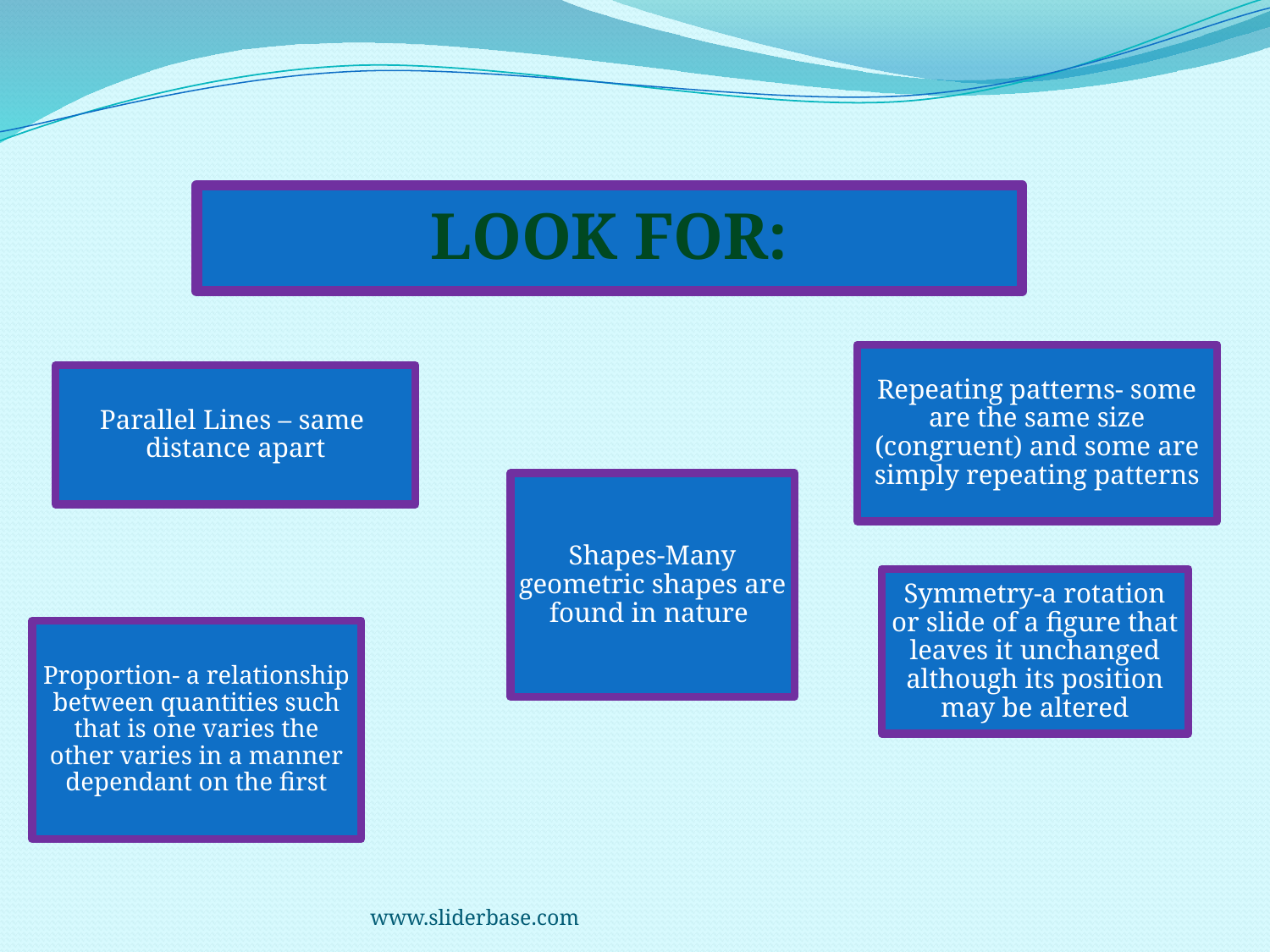

Symmetry-a rotation or slide of a figure that leaves it unchanged although its position may be altered
Shapes-Many geometric shapes are found in nature
-
Repeating patterns- some are the same size (congruent) and some are simply repeating patterns
Parallel Lines – same  distance apart
Proportion- a relationship between quantities such that is one varies the other varies in a manner dependant on the first
LOOK FOR:
www.sliderbase.com